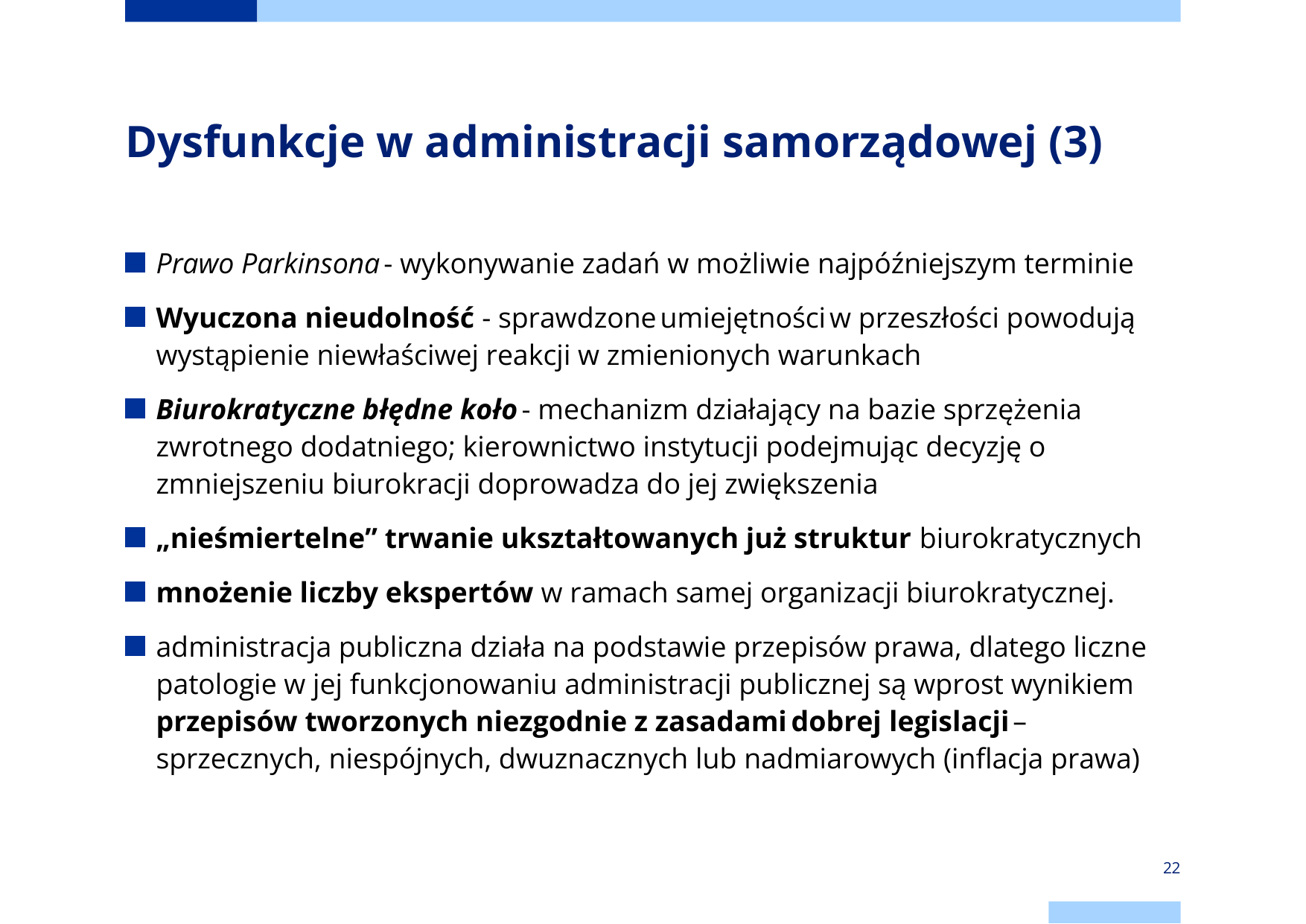

# Dysfunkcje w administracji samorządowej (3)
Prawo Parkinsona - wykonywanie zadań w możliwie najpóźniejszym terminie
Wyuczona nieudolność - sprawdzone umiejętności w przeszłości powodują wystąpienie niewłaściwej reakcji w zmienionych warunkach
Biurokratyczne błędne koło - mechanizm działający na bazie sprzężenia zwrotnego dodatniego; kierownictwo instytucji podejmując decyzję o zmniejszeniu biurokracji doprowadza do jej zwiększenia
„nieśmiertelne” trwanie ukształtowanych już struktur biurokratycznych
mnożenie liczby ekspertów w ramach samej organizacji biurokratycznej.
administracja publiczna działa na podstawie przepisów prawa, dlatego liczne patologie w jej funkcjonowaniu administracji publicznej są wprost wynikiem przepisów tworzonych niezgodnie z zasadami dobrej legislacji – sprzecznych, niespójnych, dwuznacznych lub nadmiarowych (inflacja prawa)

22